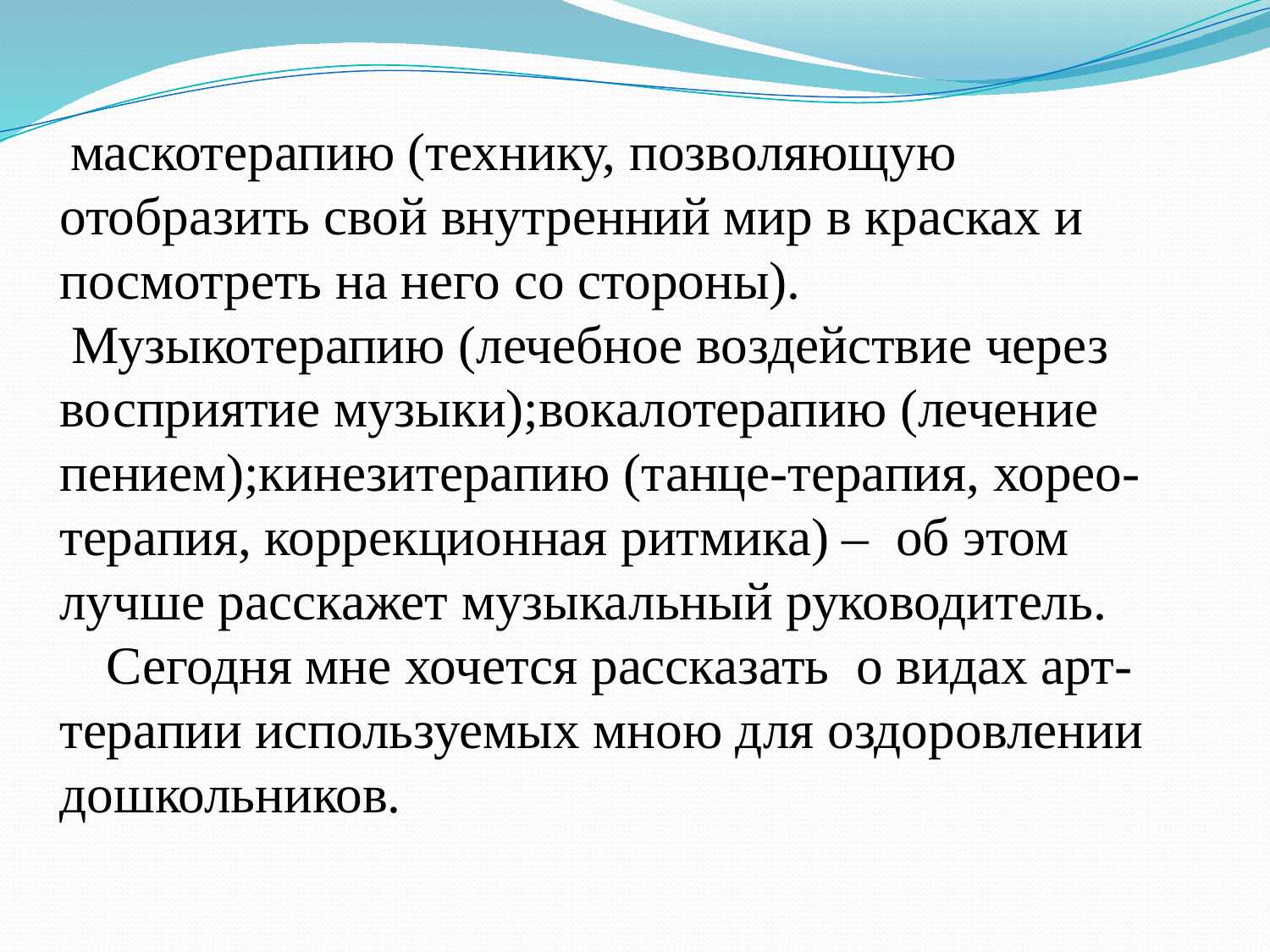

# маскотерапию (технику, позволяющую отобразить свой внутренний мир в красках и посмотреть на него со стороны).   Музыкотерапию (лечебное воздействие через восприятие музыки);вокалотерапию (лечение пением);кинезитерапию (танце-терапия, хорео-терапия, коррекционная ритмика) –  об этом лучше расскажет музыкальный руководитель. Сегодня мне хочется рассказать  о видах арт-терапии используемых мною для оздоровлении дошкольников.